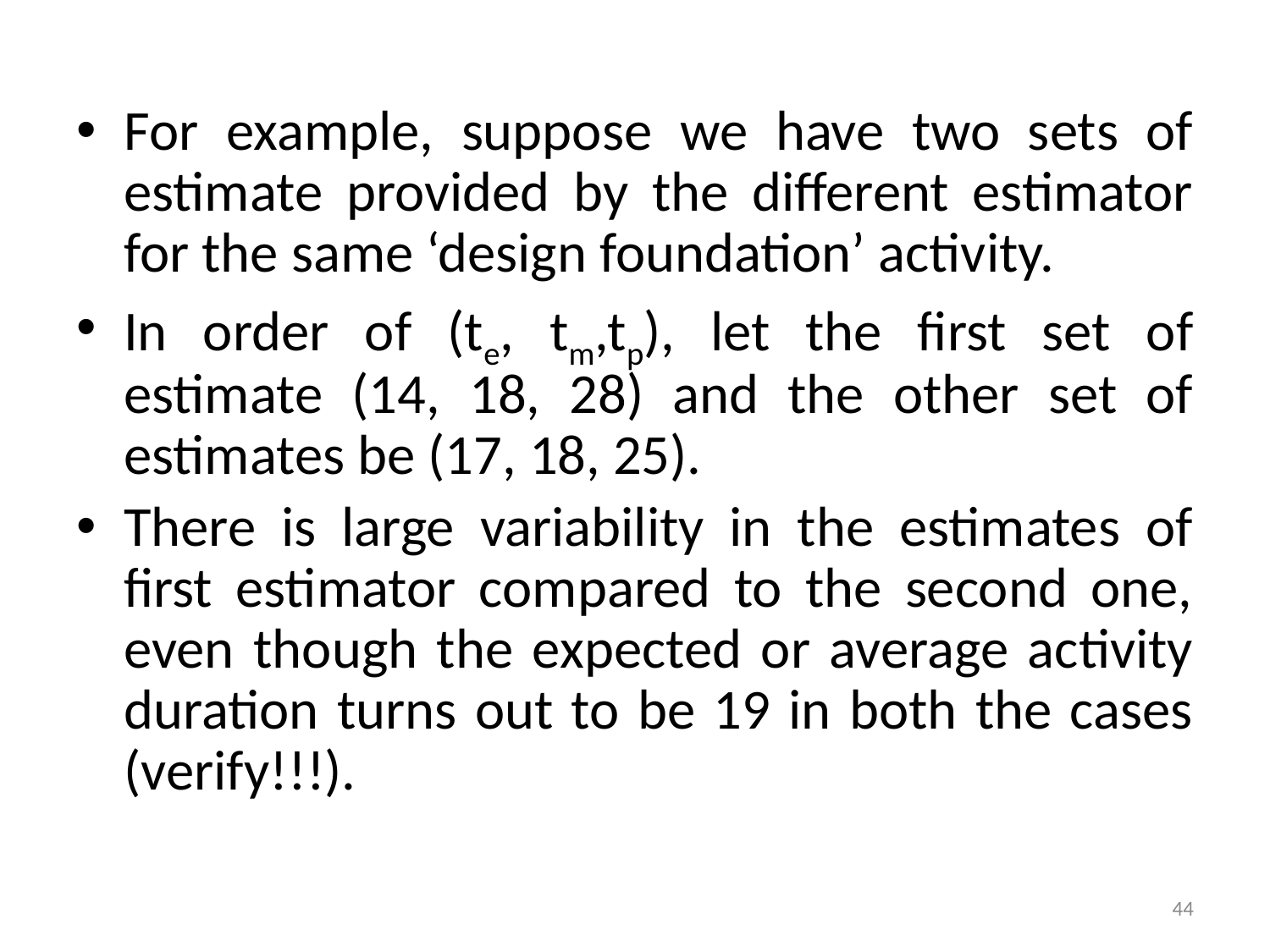

For example, suppose we have two sets of estimate provided by the different estimator for the same ‘design foundation’ activity.
In order of (te, tm,tp), let the first set of estimate (14, 18, 28) and the other set of estimates be (17, 18, 25).
There is large variability in the estimates of first estimator compared to the second one, even though the expected or average activity duration turns out to be 19 in both the cases (verify!!!).

44